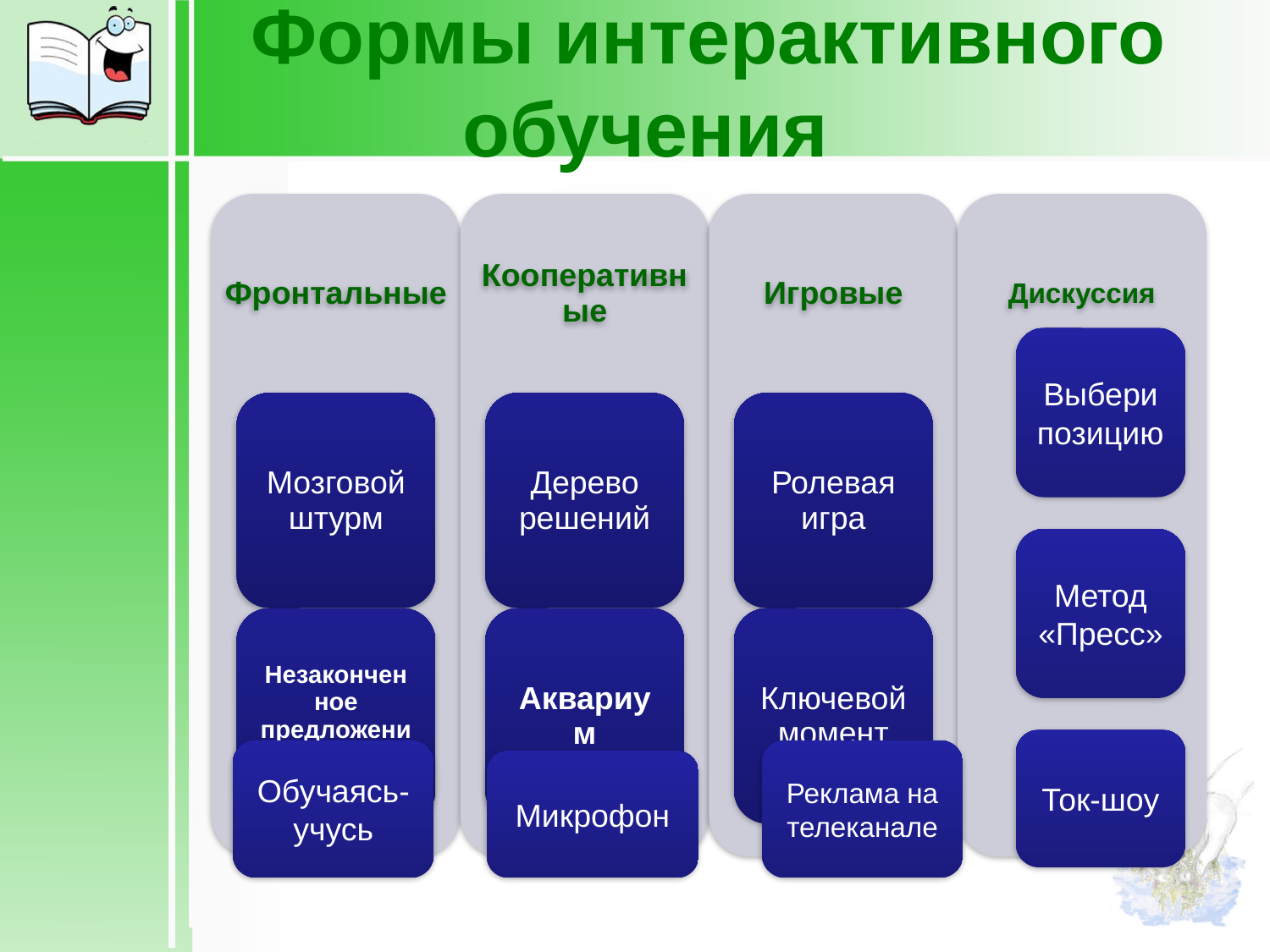

# Формы интерактивного обучения

Фронтальные
Мозговой штурм
Незаконченное предложение
Кооперативные
Дерево решений
Аквариум
Игровые
Ролевая игра
Ключевой момент
Дискуссия

Выбери позицию

Метод «Пресс»
Ток-шоу
Обучаясь-учусь
Реклама на телеканале
Микрофон